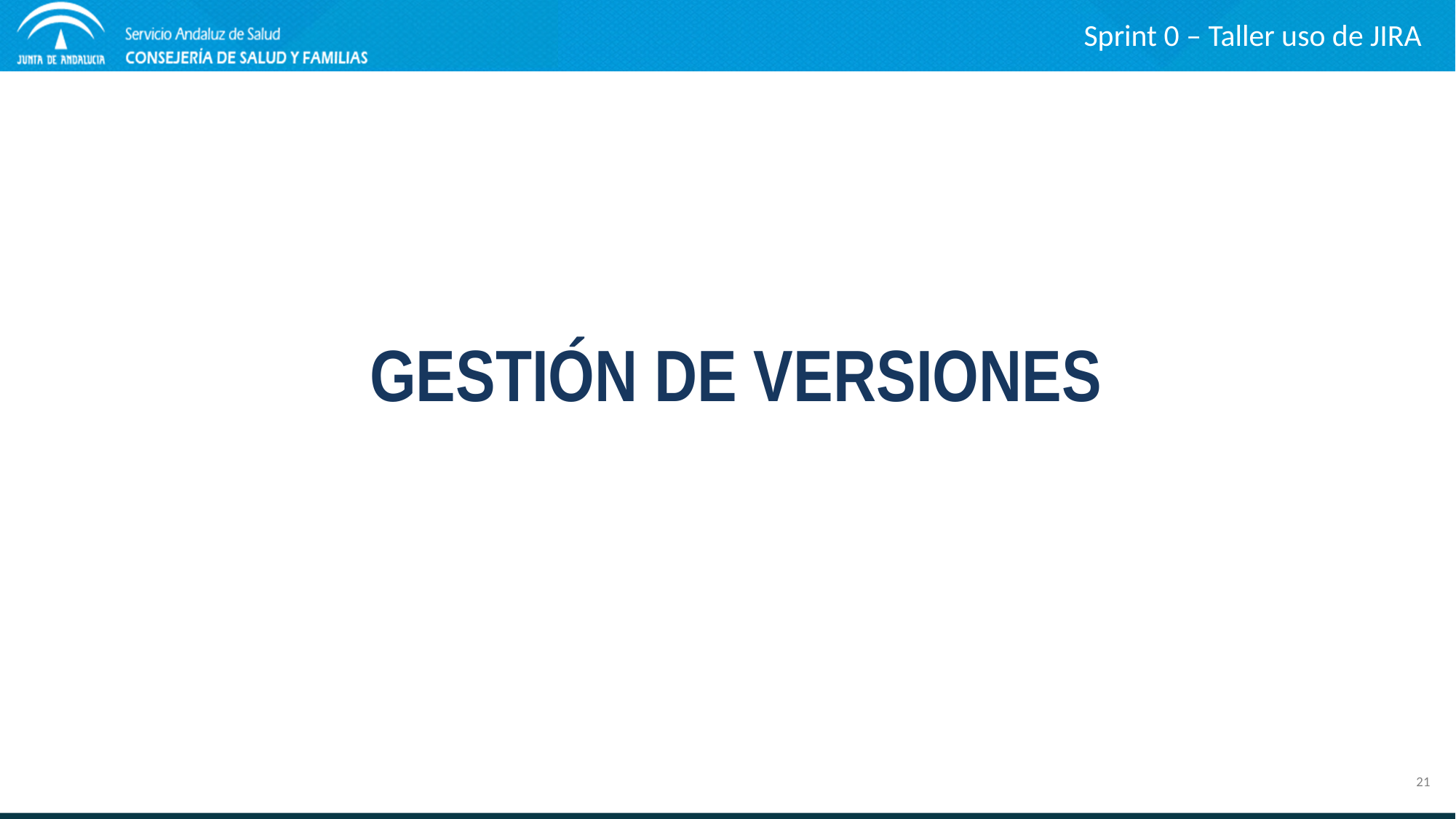

Sprint 0 – Taller uso de JIRA
GESTIÓN DE VERSIONES
21